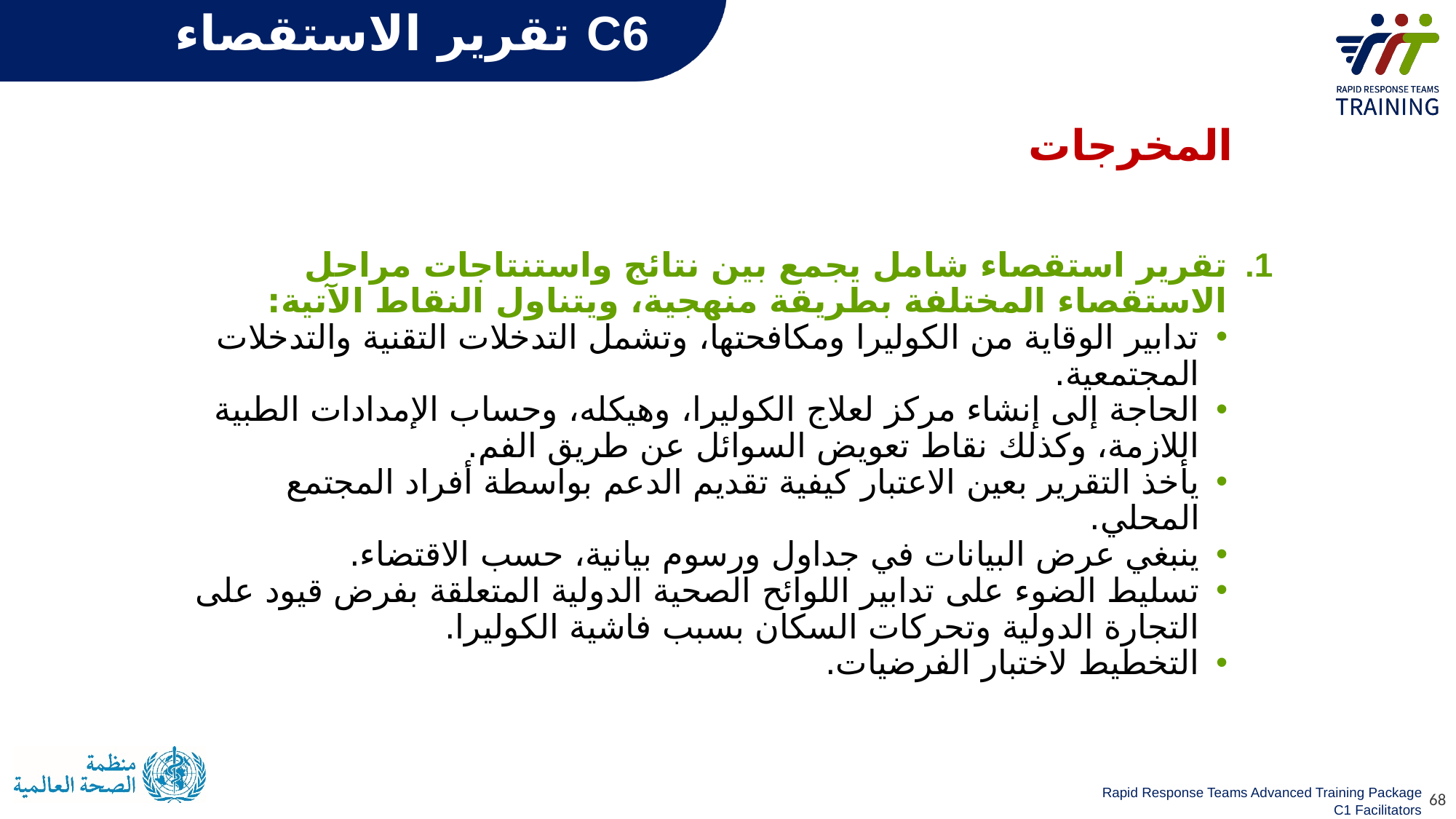

# C6 تقرير الاستقصاء
المخرجات

تقرير استقصاء شامل يجمع بين نتائج واستنتاجات مراحل الاستقصاء المختلفة بطريقة منهجية، ويتناول النقاط الآتية:
تدابير الوقاية من الكوليرا ومكافحتها، وتشمل التدخلات التقنية والتدخلات المجتمعية.
الحاجة إلى إنشاء مركز لعلاج الكوليرا، وهيكله، وحساب الإمدادات الطبية اللازمة، وكذلك نقاط تعويض السوائل عن طريق الفم.
يأخذ التقرير بعين الاعتبار كيفية تقديم الدعم بواسطة أفراد المجتمع المحلي.
ينبغي عرض البيانات في جداول ورسوم بيانية، حسب الاقتضاء.
تسليط الضوء على تدابير اللوائح الصحية الدولية المتعلقة بفرض قيود على التجارة الدولية وتحركات السكان بسبب فاشية الكوليرا.
التخطيط لاختبار الفرضيات.